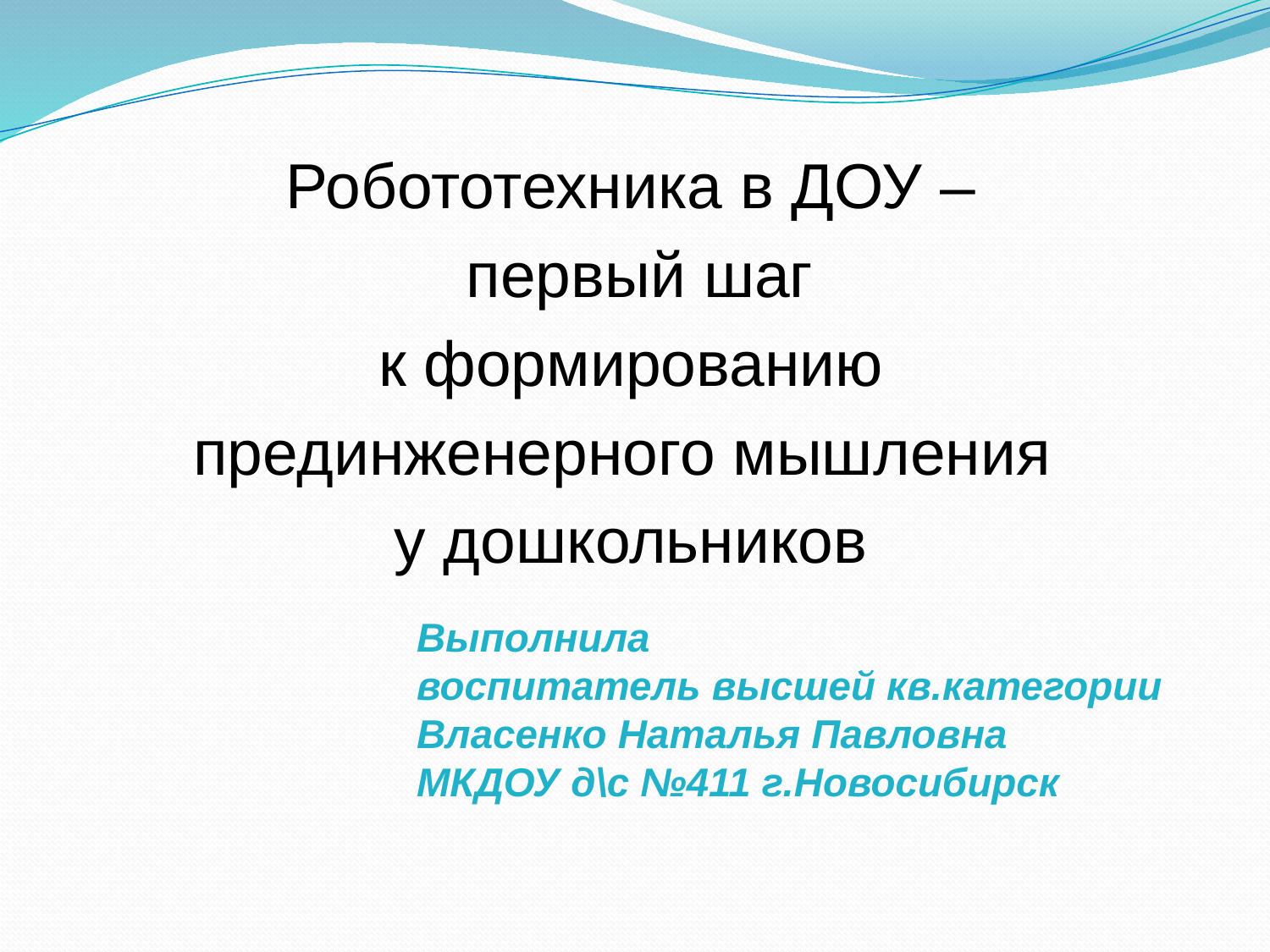

Робототехника в ДОУ –
 первый шаг
 к формированию
прединженерного мышления
у дошкольников
# Выполнила воспитатель высшей кв.категории Власенко Наталья Павловна МКДОУ д\с №411 г.Новосибирск